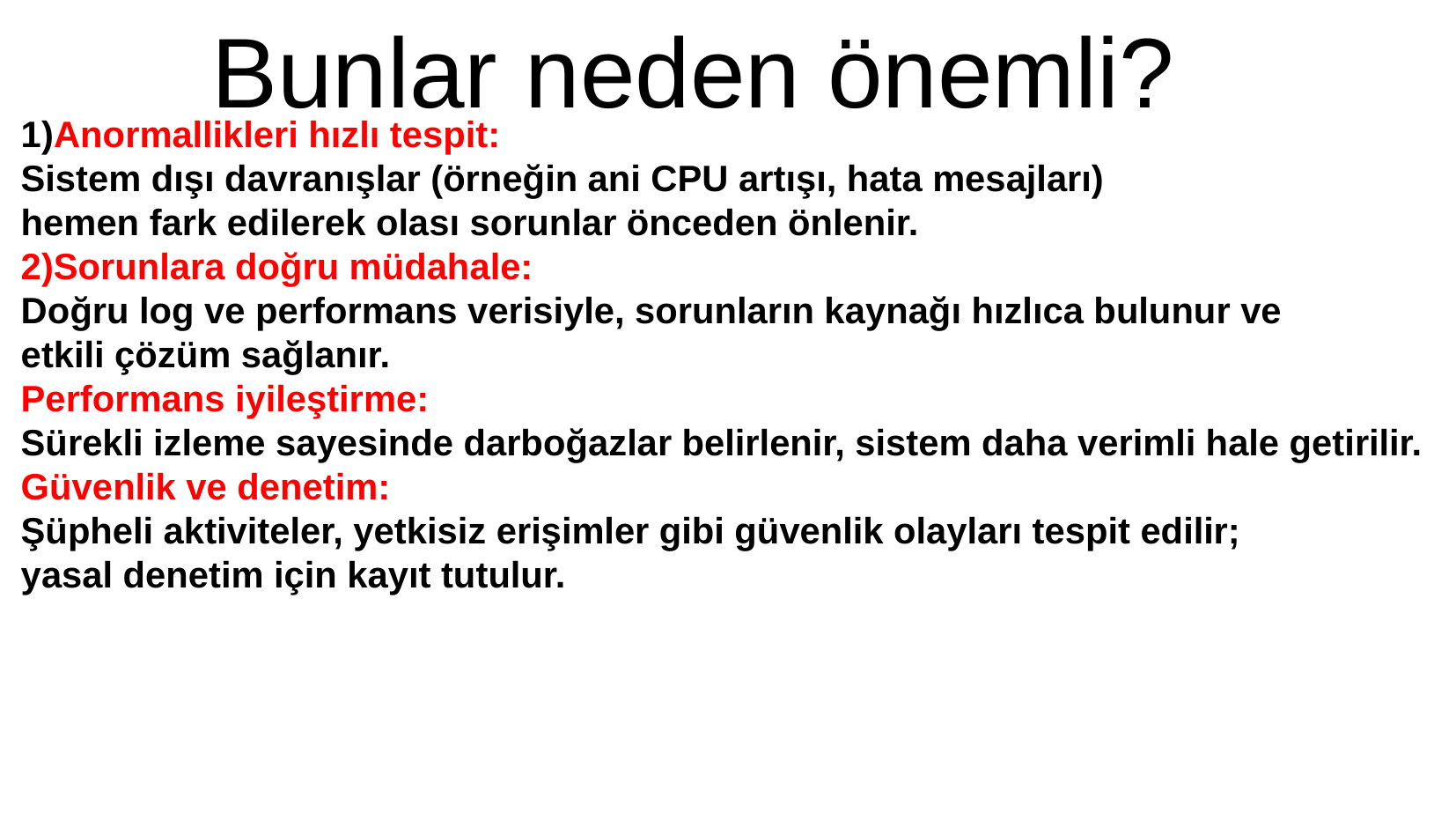

# Bunlar neden önemli?
1)Anormallikleri hızlı tespit:
Sistem dışı davranışlar (örneğin ani CPU artışı, hata mesajları)
hemen fark edilerek olası sorunlar önceden önlenir.
2)Sorunlara doğru müdahale:
Doğru log ve performans verisiyle, sorunların kaynağı hızlıca bulunur ve
etkili çözüm sağlanır.
Performans iyileştirme:
Sürekli izleme sayesinde darboğazlar belirlenir, sistem daha verimli hale getirilir.
Güvenlik ve denetim:
Şüpheli aktiviteler, yetkisiz erişimler gibi güvenlik olayları tespit edilir;
yasal denetim için kayıt tutulur.